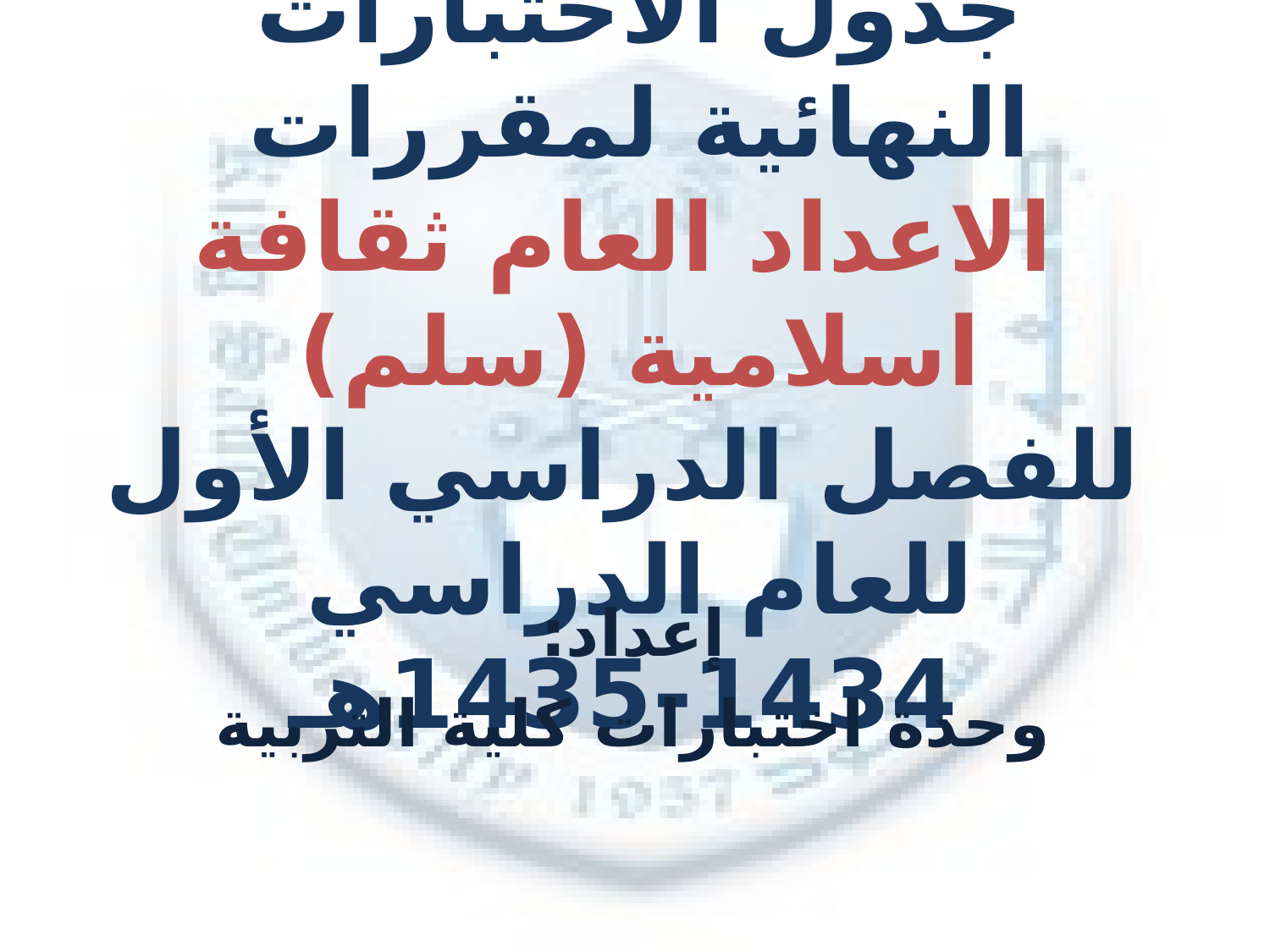

# جدول الاختبارات النهائية لمقررات الاعداد العام ثقافة اسلامية (سلم) للفصل الدراسي الأول للعام الدراسي 1434-1435هـ
إعداد:
وحدة اختبارات كلية التربية